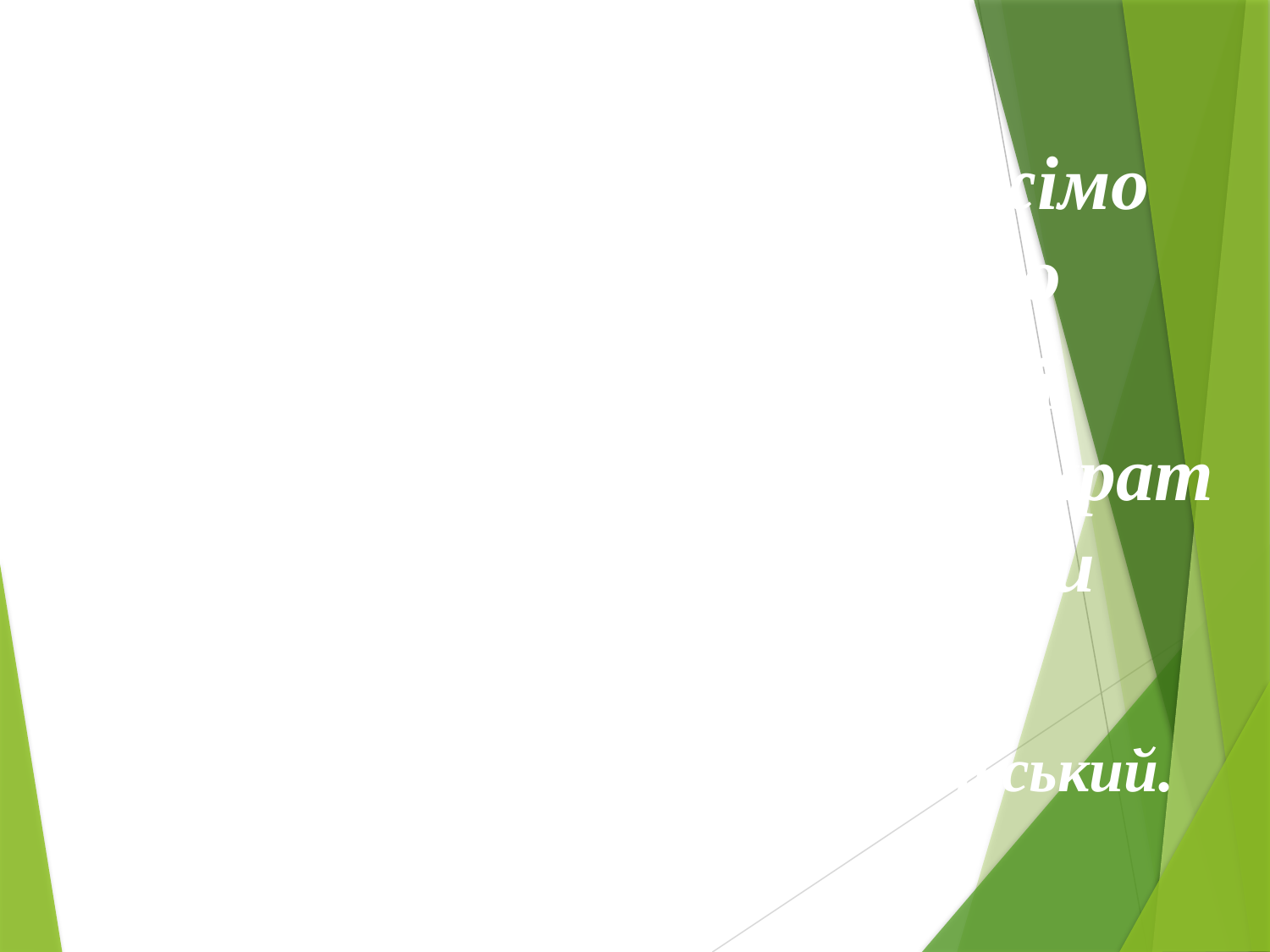

Любімо, шануймо, бережімо природу, вічне джерело
нашого життя і нашої творчості!  Вона нам стократ більше віддасть, ніж ми можемо їй дати!
                          Максим Рильський.